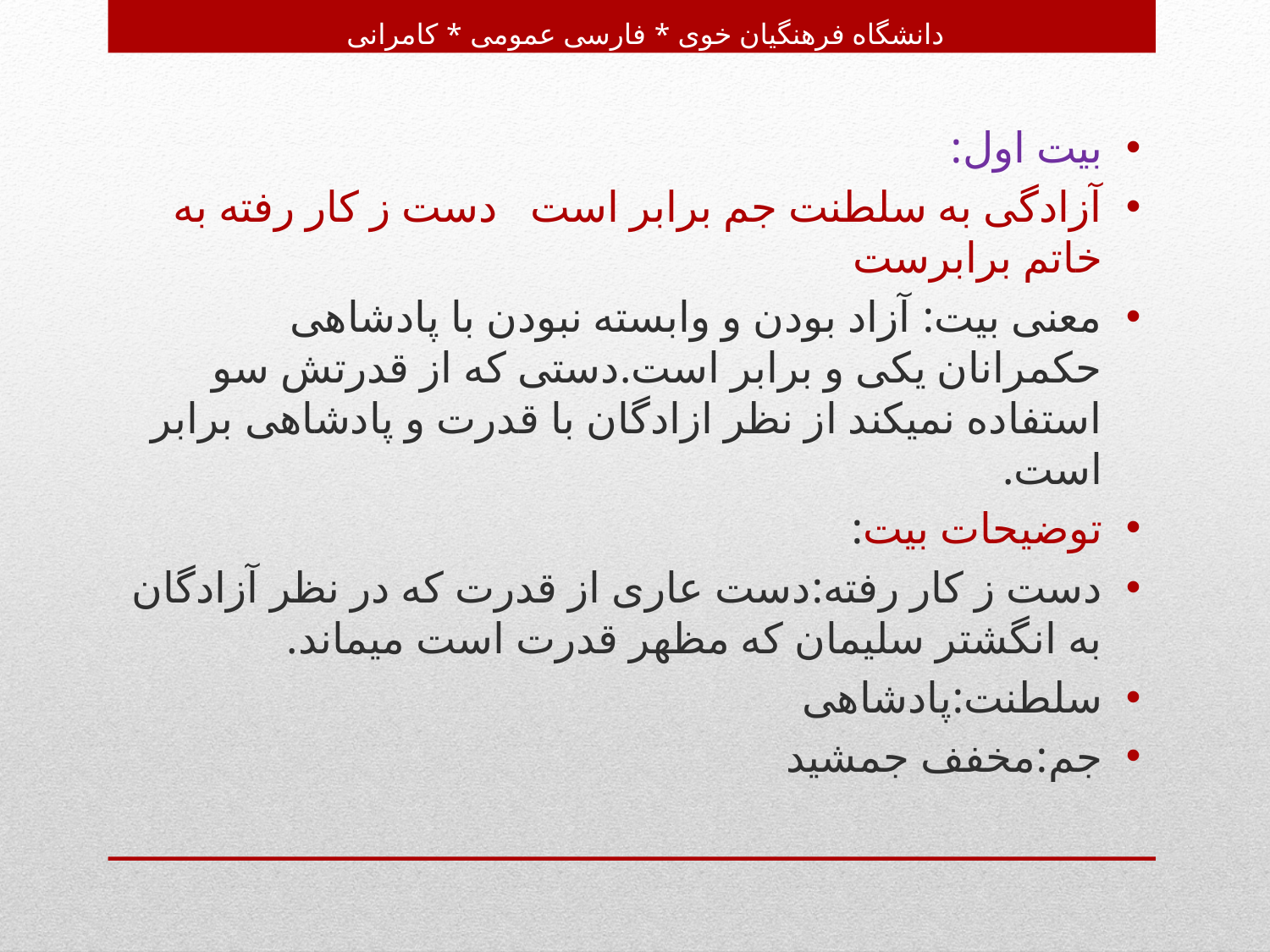

# دانشگاه فرهنگیان خوی * فارسی عمومی * کامرانی
بیت اول:
آزادگی به سلطنت جم برابر است   دست ز کار رفته به خاتم برابرست
معنی بیت: آزاد بودن و وابسته نبودن با پادشاهی حکمرانان یکی و برابر است.دستی که از قدرتش سو استفاده نمیکند از نظر ازادگان با قدرت و پادشاهی برابر است.
توضیحات بیت:
دست ز کار رفته:دست عاری از قدرت که در نظر آزادگان به انگشتر سلیمان که مظهر قدرت است میماند.
سلطنت:پادشاهی
جم:مخفف جمشید